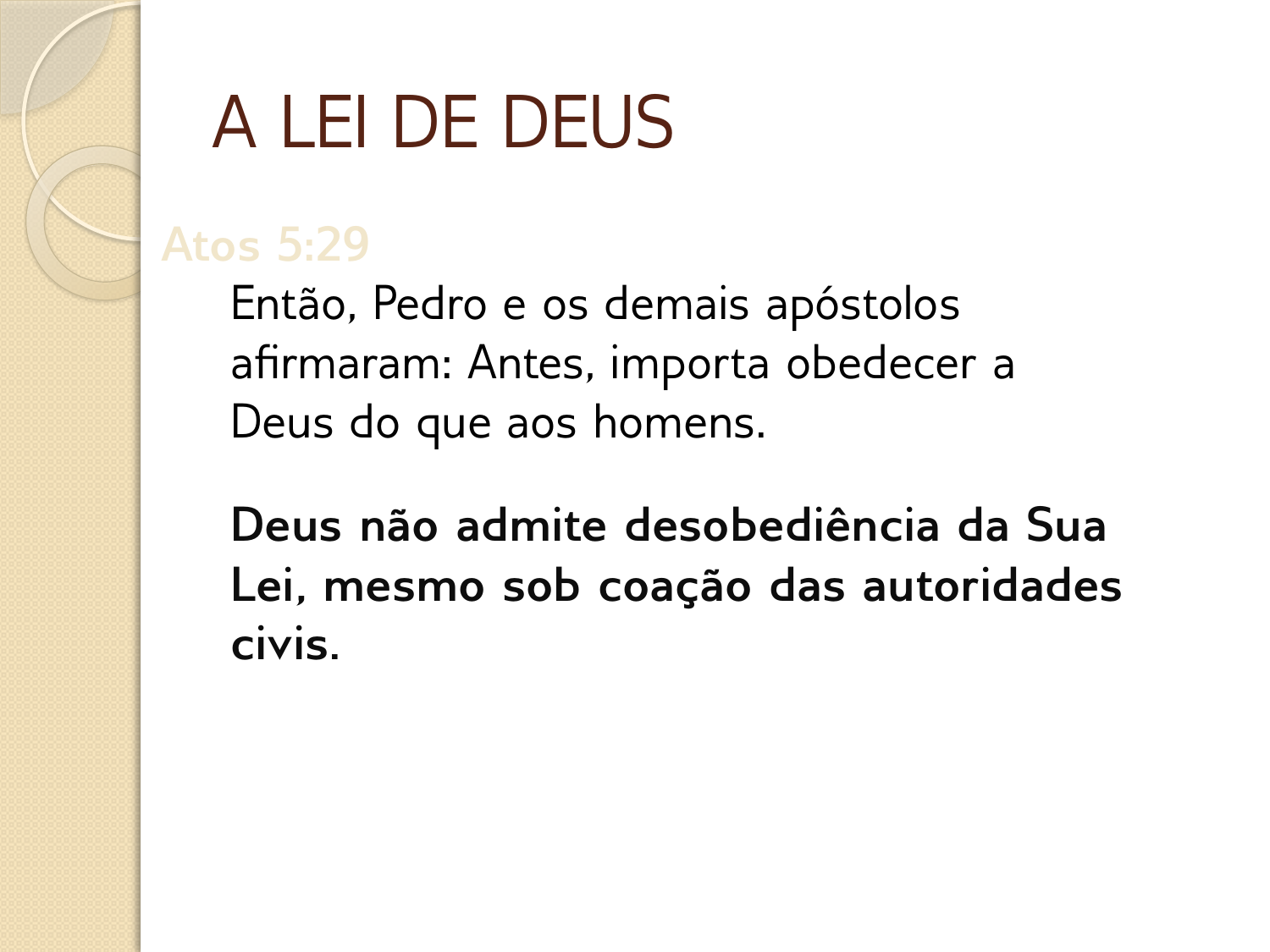

# A LEI DE DEUS
Atos 5:29
Então, Pedro e os demais apóstolos afirmaram: Antes, importa obedecer a Deus do que aos homens.
Deus não admite desobediência da Sua Lei, mesmo sob coação das autoridades civis.